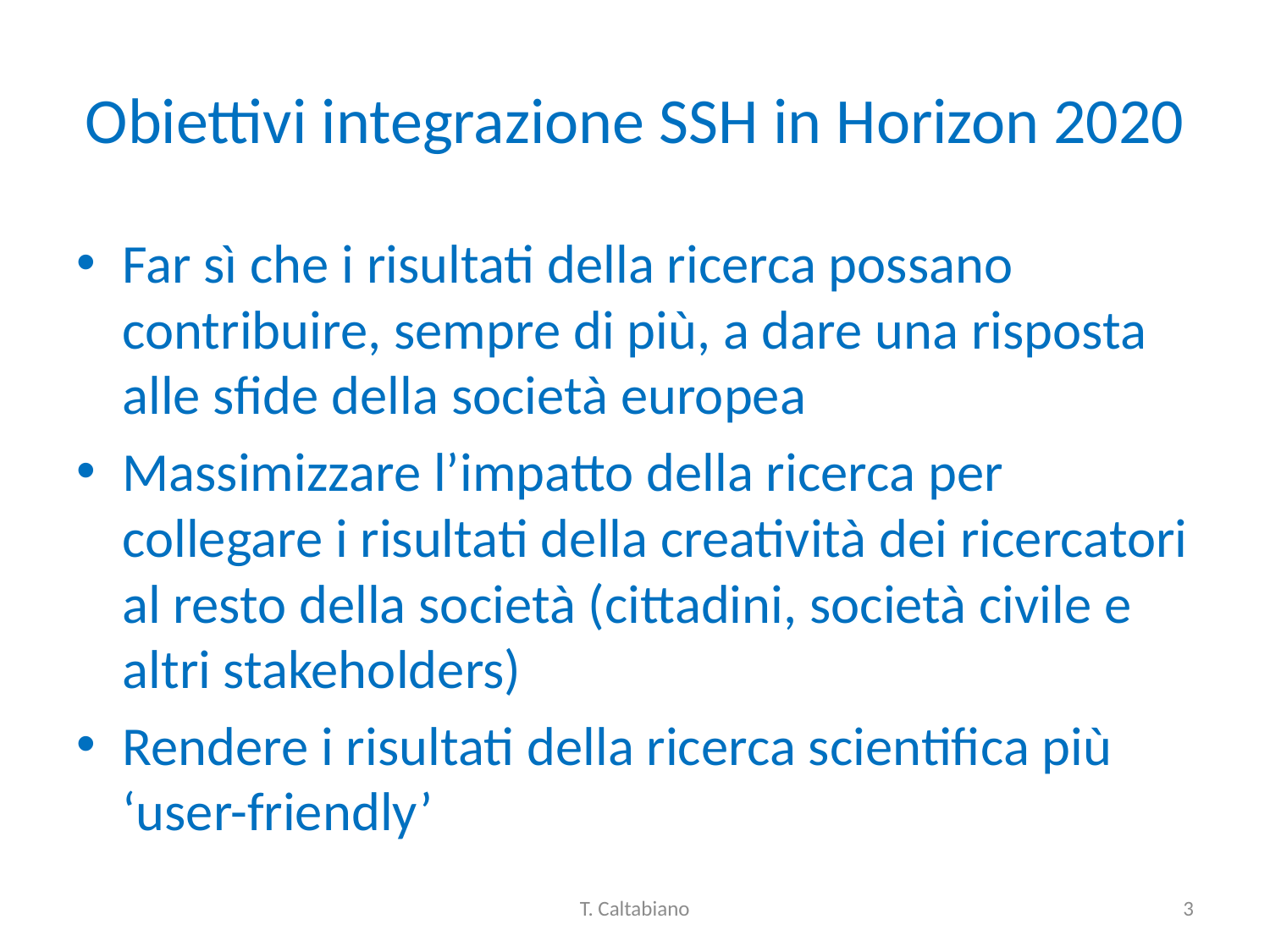

# Obiettivi integrazione SSH in Horizon 2020
Far sì che i risultati della ricerca possano contribuire, sempre di più, a dare una risposta alle sfide della società europea
Massimizzare l’impatto della ricerca per collegare i risultati della creatività dei ricercatori al resto della società (cittadini, società civile e altri stakeholders)
Rendere i risultati della ricerca scientifica più ‘user-friendly’

T. Caltabiano
3